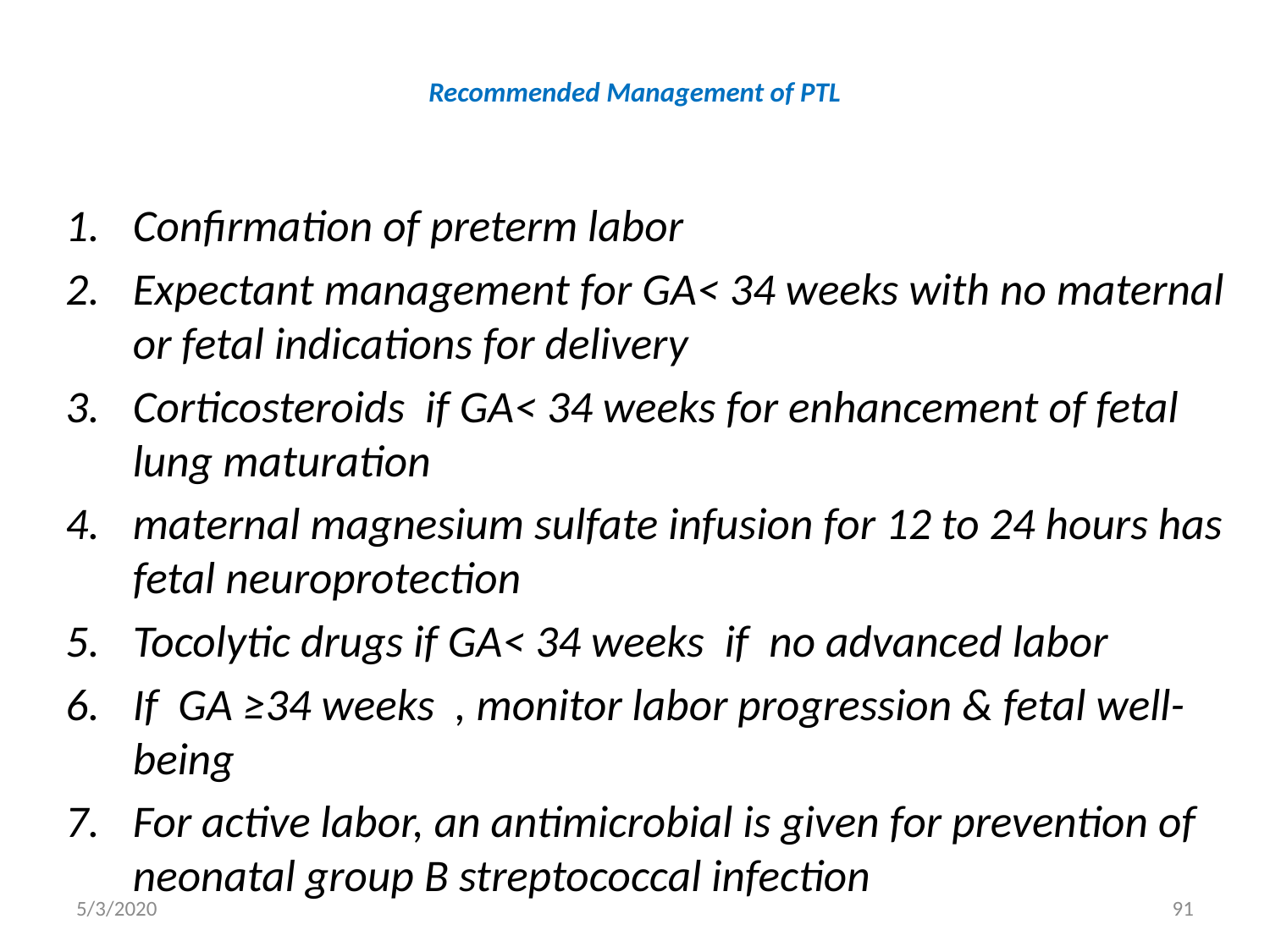

# Recommended Management of PTL
Confirmation of preterm labor
Expectant management for GA< 34 weeks with no maternal or fetal indications for delivery
Corticosteroids  if GA< 34 weeks for enhancement of fetal lung maturation
maternal magnesium sulfate infusion for 12 to 24 hours has fetal neuroprotection
Tocolytic drugs if GA< 34 weeks  if  no advanced labor
If  GA ≥34 weeks  , monitor labor progression & fetal well-being
For active labor, an antimicrobial is given for prevention of neonatal group B streptococcal infection

5/3/2020
91